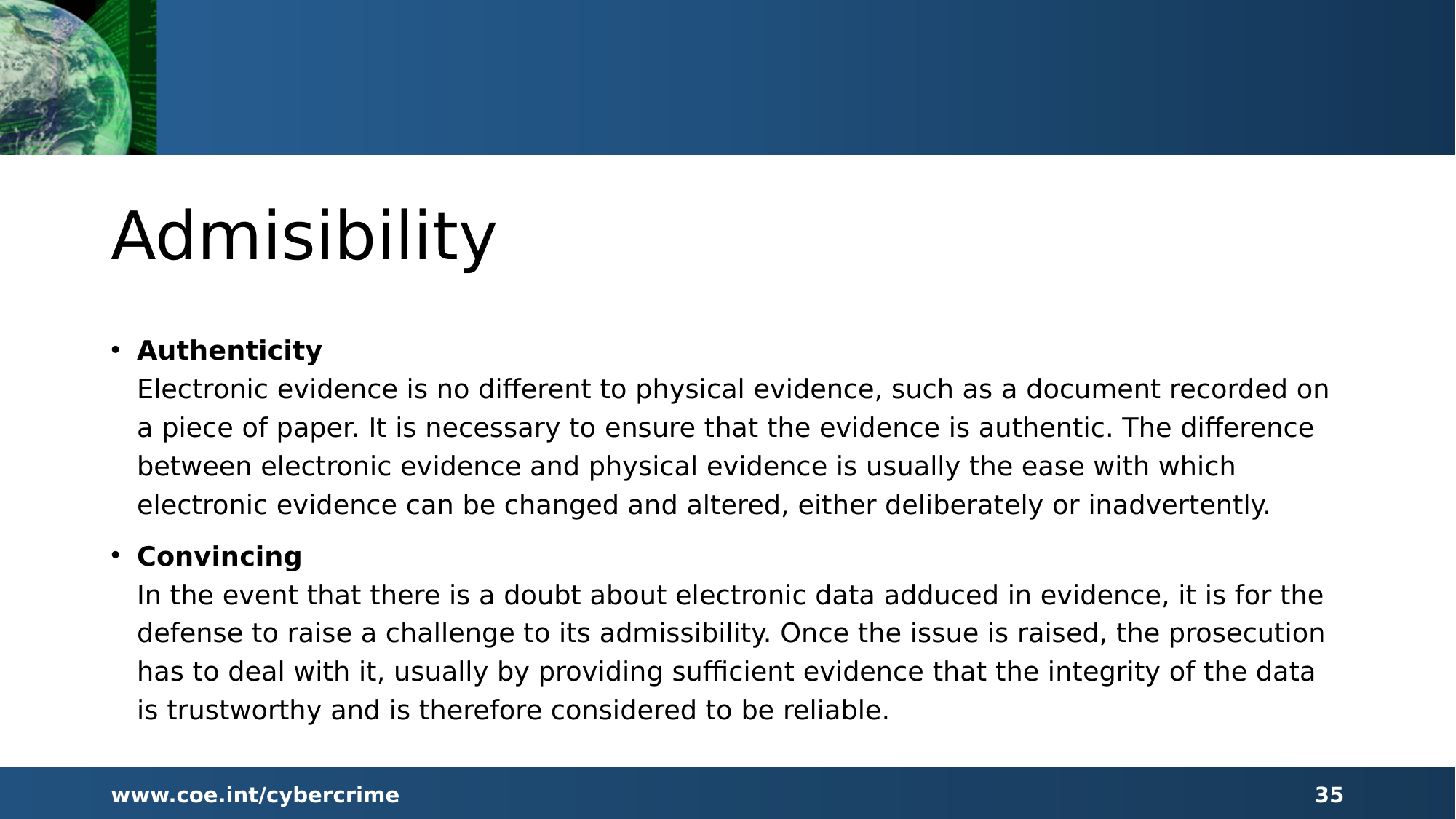

# Admisibility
Authenticity
Electronic evidence is no different to physical evidence, such as a document recorded on a piece of paper. It is necessary to ensure that the evidence is authentic. The difference between electronic evidence and physical evidence is usually the ease with which electronic evidence can be changed and altered, either deliberately or inadvertently.
Convincing
In the event that there is a doubt about electronic data adduced in evidence, it is for the defense to raise a challenge to its admissibility. Once the issue is raised, the prosecution has to deal with it, usually by providing sufficient evidence that the integrity of the data is trustworthy and is therefore considered to be reliable.

www.coe.int/cybercrime
35